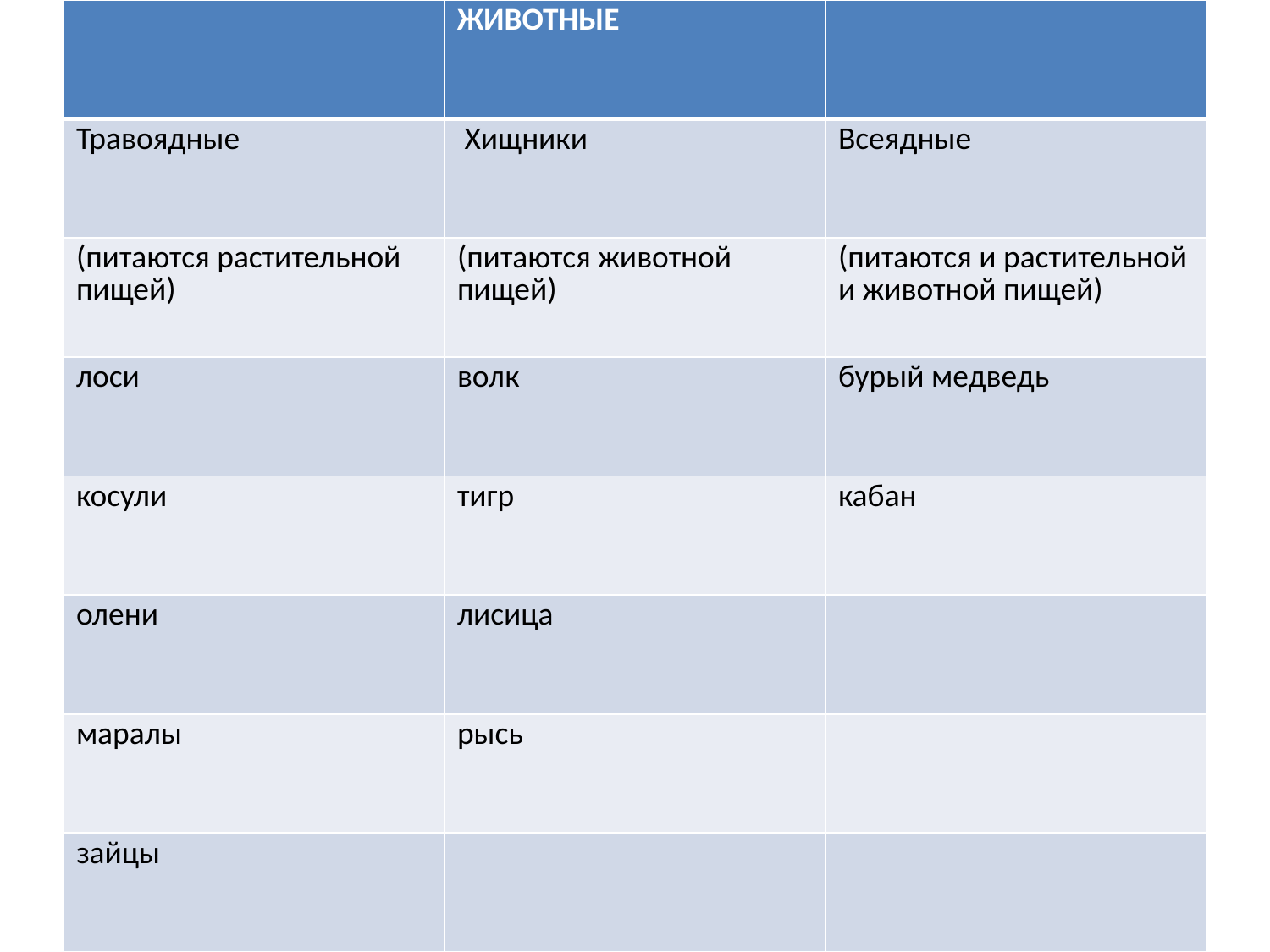

|  | ЖИВОТНЫЕ |  |
| --- | --- | --- |
| Травоядные | Хищники | Всеядные |
| (питаются растительной пищей) | (питаются животной пищей) | (питаются и растительной и животной пищей) |
| лоси | волк | бурый медведь |
| косули | тигр | кабан |
| олени | лисица |  |
| маралы | рысь |  |
| зайцы |  |  |